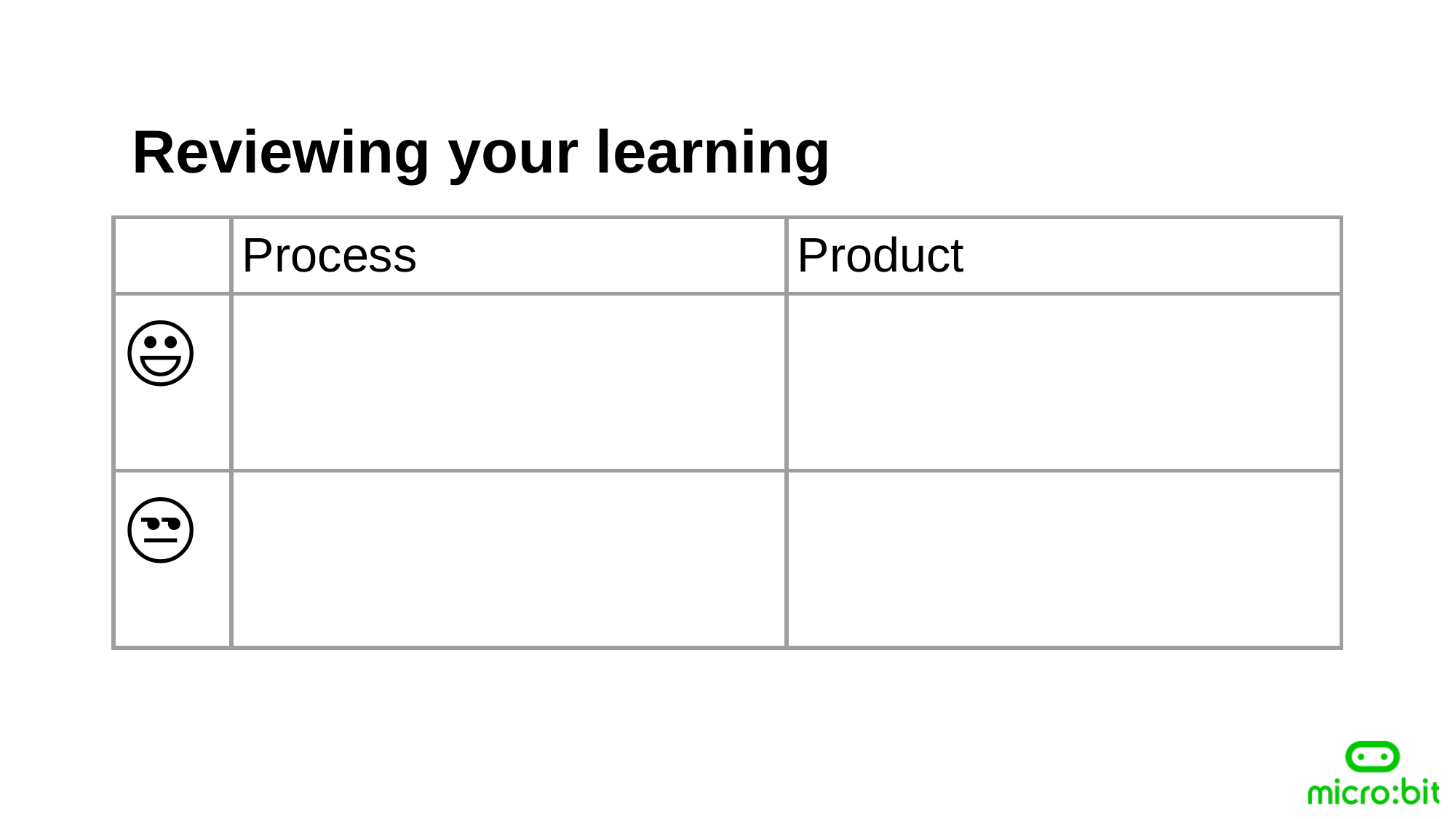

Reviewing your learning

|  | Process | Product |
| --- | --- | --- |
| 😃 |  |  |
| 😒 |  |  |